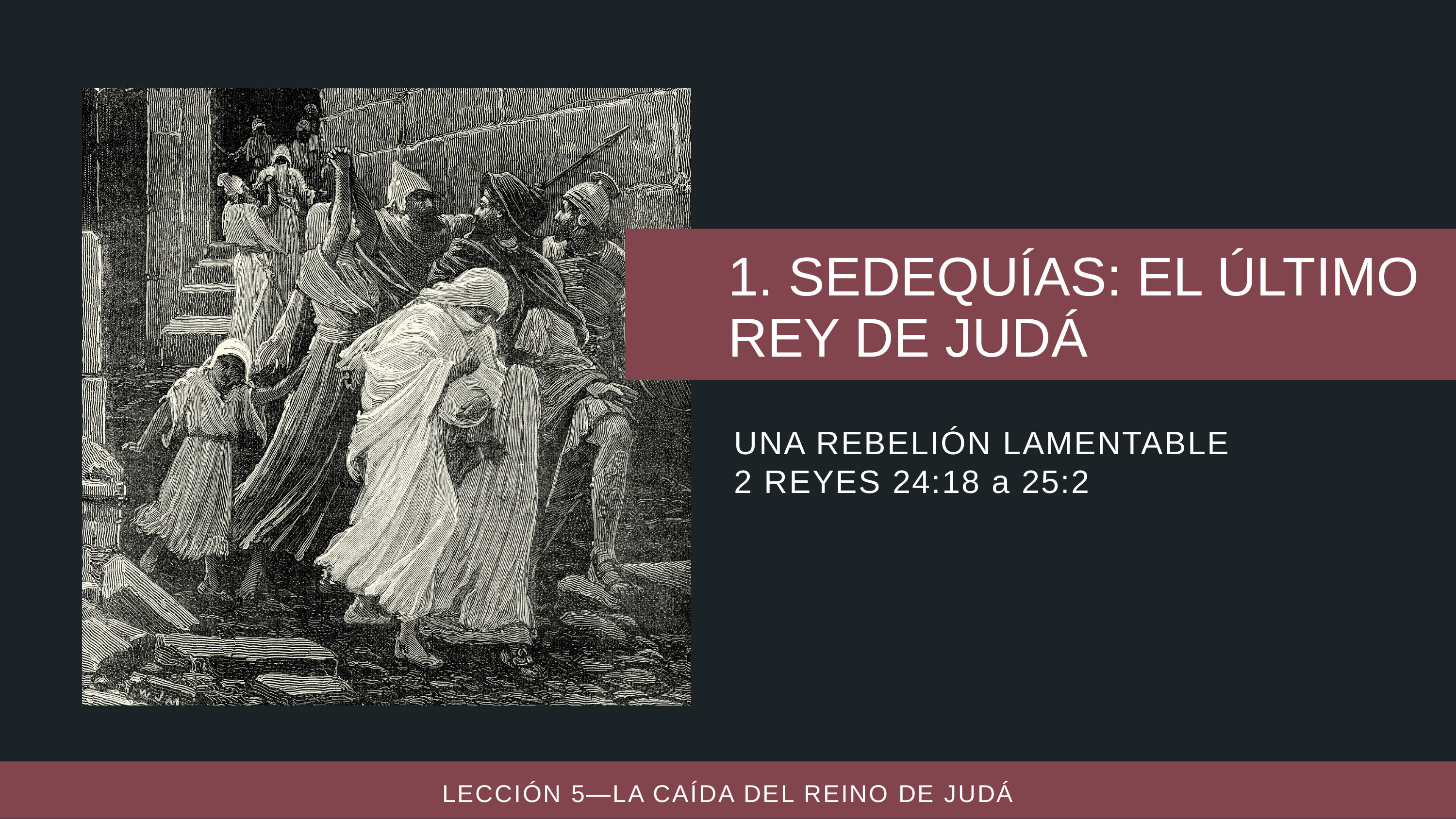

UNA REBELIÓN LAMENTABLE
2 REYES 24:18 a 25:2